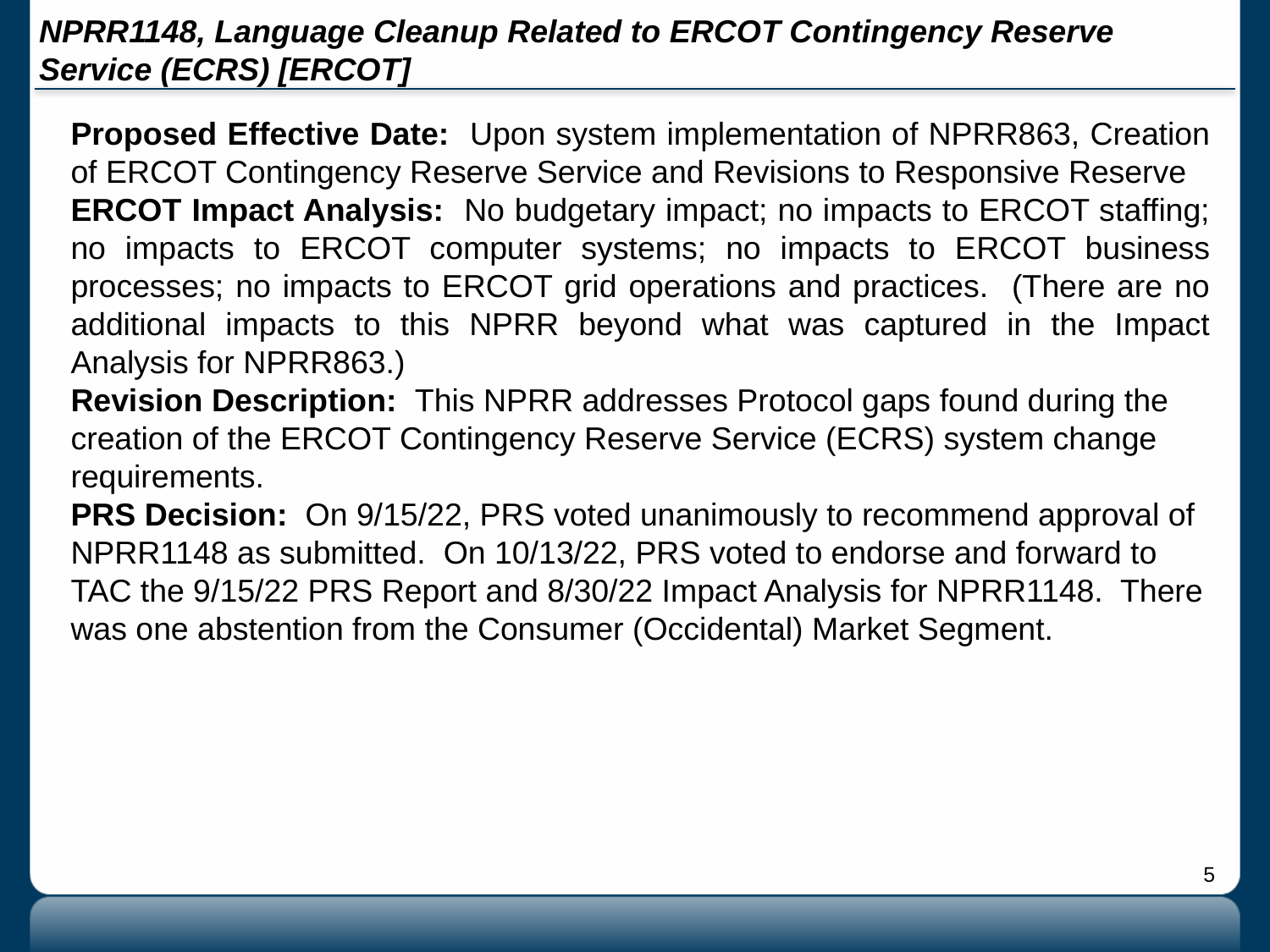

# NPRR1148, Language Cleanup Related to ERCOT Contingency Reserve Service (ECRS) [ERCOT]
Proposed Effective Date:  Upon system implementation of NPRR863, Creation of ERCOT Contingency Reserve Service and Revisions to Responsive Reserve
ERCOT Impact Analysis:  No budgetary impact; no impacts to ERCOT staffing; no impacts to ERCOT computer systems; no impacts to ERCOT business processes; no impacts to ERCOT grid operations and practices.  (There are no additional impacts to this NPRR beyond what was captured in the Impact Analysis for NPRR863.)
Revision Description:  This NPRR addresses Protocol gaps found during the creation of the ERCOT Contingency Reserve Service (ECRS) system change requirements.
PRS Decision:  On 9/15/22, PRS voted unanimously to recommend approval of NPRR1148 as submitted.  On 10/13/22, PRS voted to endorse and forward to TAC the 9/15/22 PRS Report and 8/30/22 Impact Analysis for NPRR1148.  There was one abstention from the Consumer (Occidental) Market Segment.